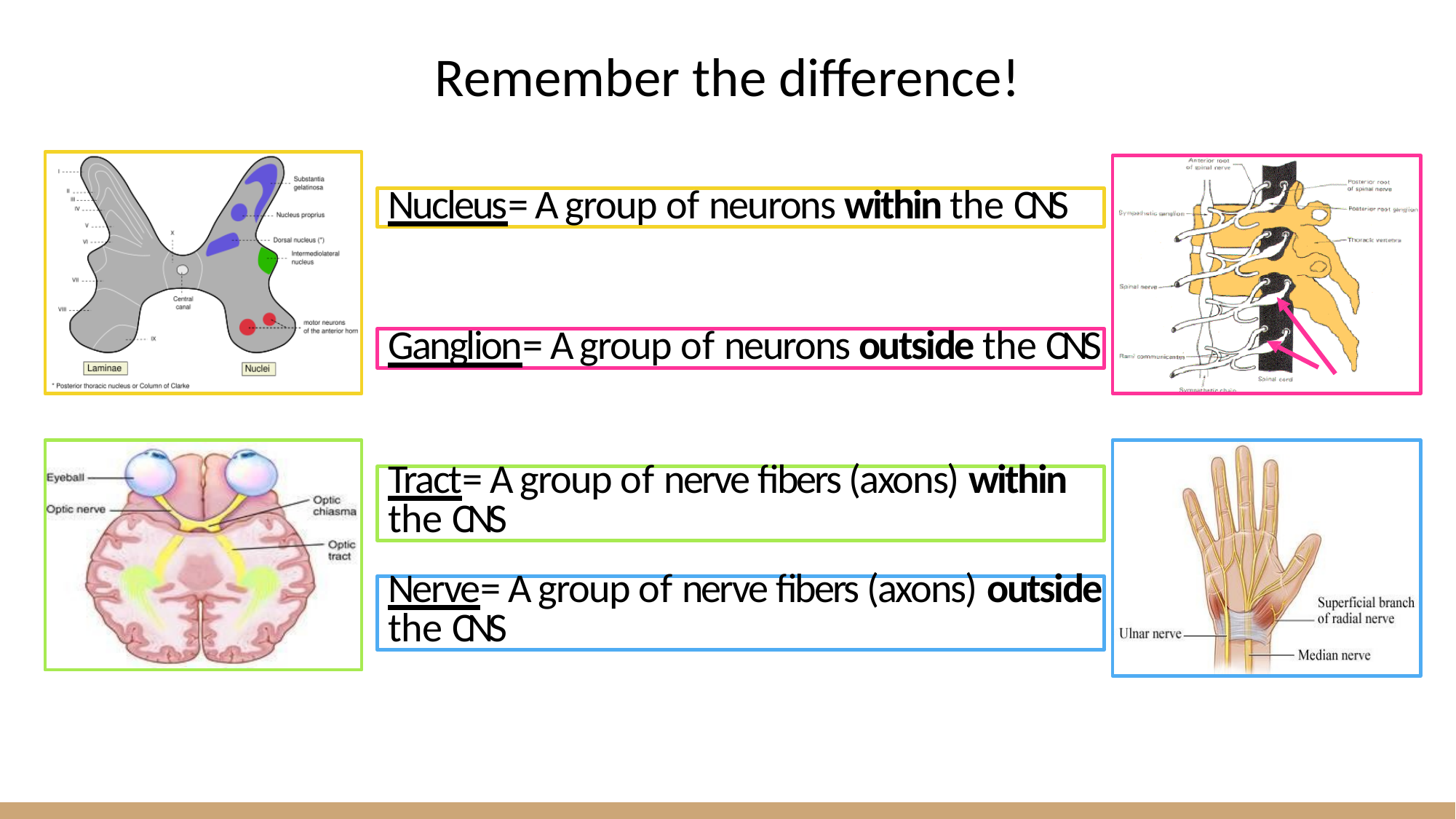

Remember the difference!

Nucleus= A group of neurons within the CNS

Ganglion= A group of neurons outside the CNS

Tract= A group of nerve fibers (axons) within
the CNS
Nerve= A group of nerve fibers (axons) outside
the CNS